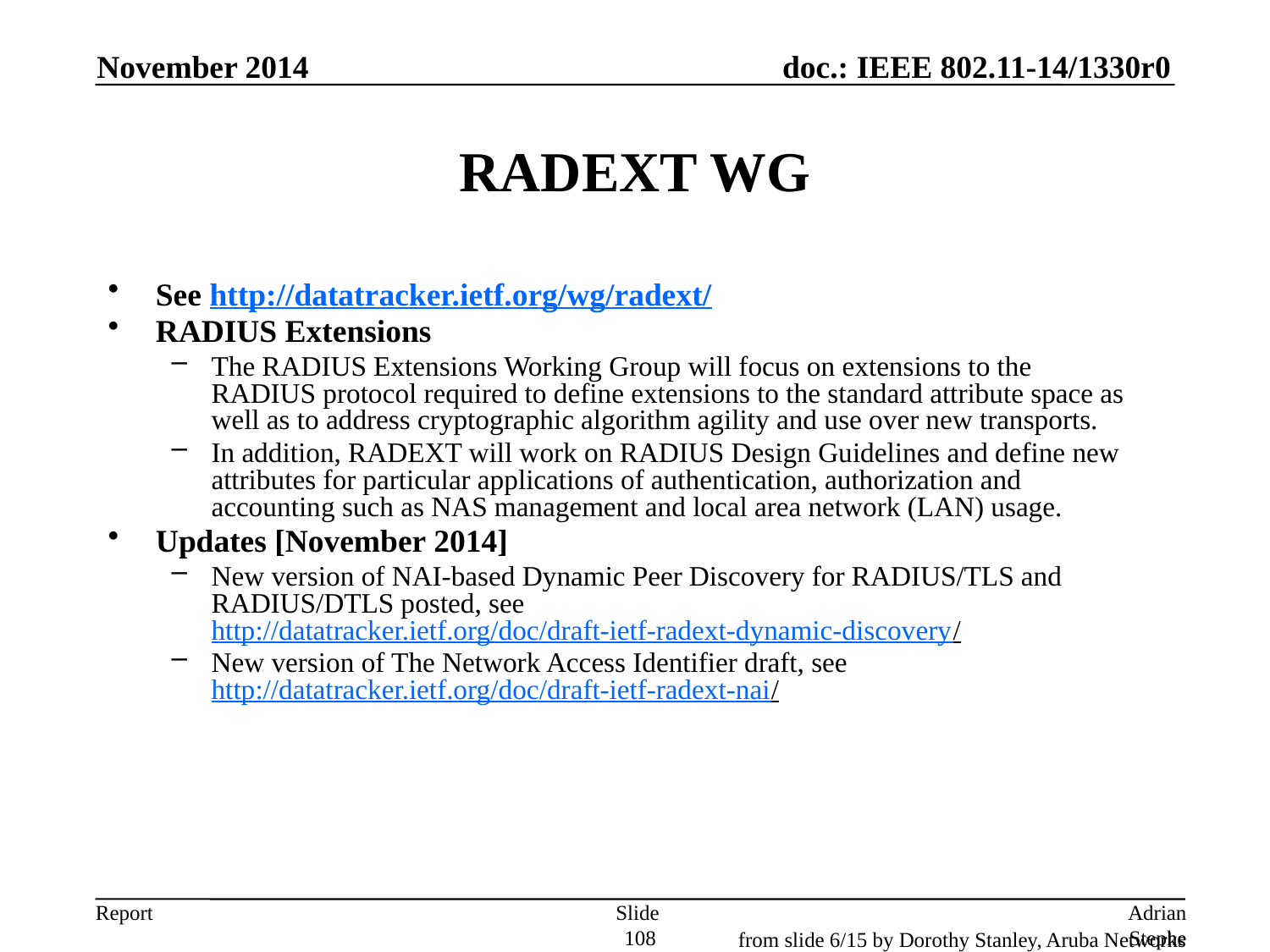

November 2014
# RADEXT WG
See http://datatracker.ietf.org/wg/radext/
RADIUS Extensions
The RADIUS Extensions Working Group will focus on extensions to the
RADIUS protocol required to define extensions to the standard attribute space as well as to address cryptographic algorithm agility and use over new transports.
In addition, RADEXT will work on RADIUS Design Guidelines and define new attributes for particular applications of authentication, authorization and
accounting such as NAS management and local area network (LAN) usage.
Updates [November 2014]
New version of NAI-based Dynamic Peer Discovery for RADIUS/TLS and RADIUS/DTLS posted, see http://datatracker.ietf.org/doc/draft-ietf-radext-dynamic-discovery/
New version of The Network Access Identifier draft, see http://datatracker.ietf.org/doc/draft-ietf-radext-nai/

Slide 108
Adrian Stephens, Intel Corporation
from slide 6/15 by Dorothy Stanley, Aruba Networks